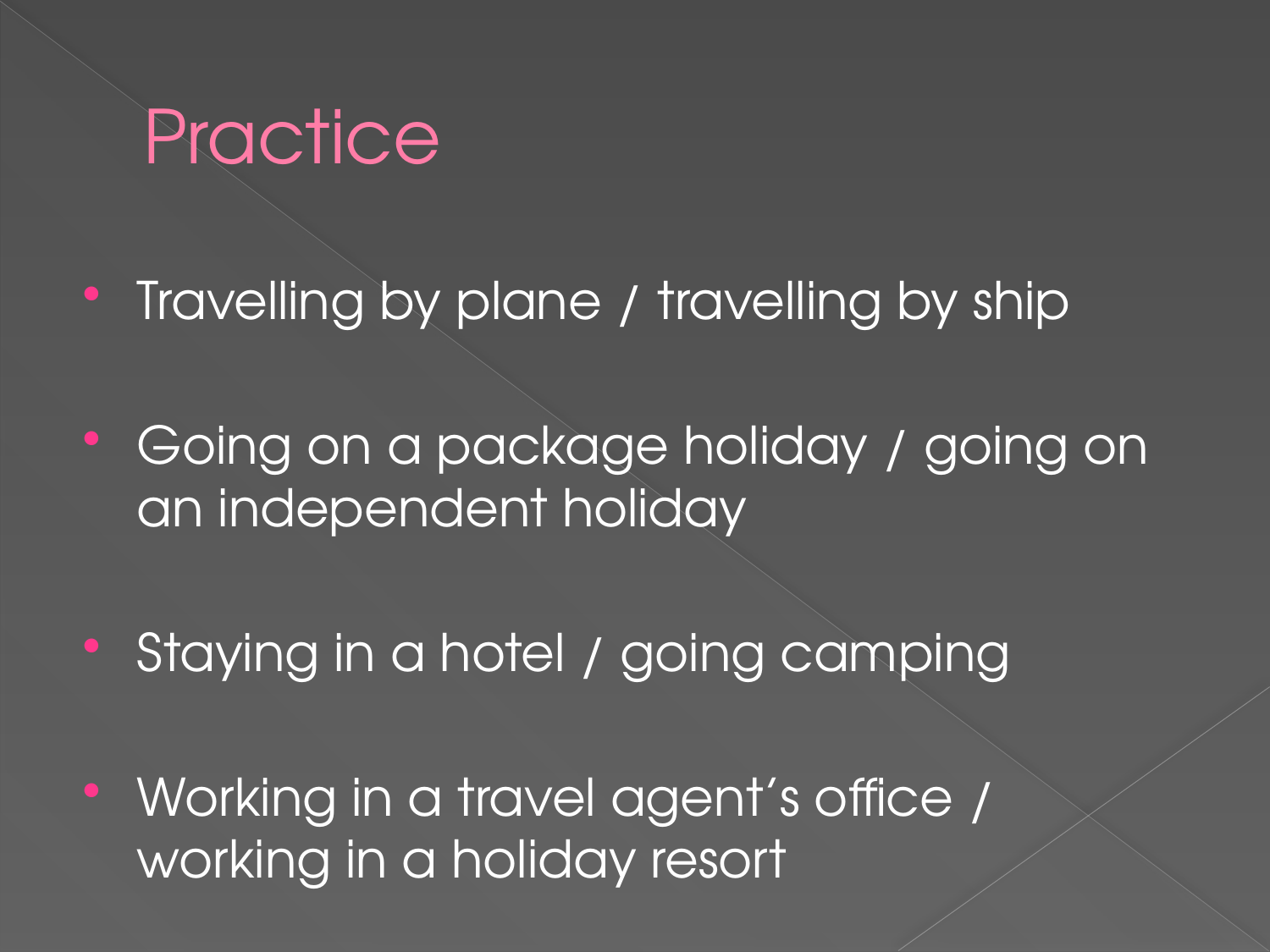

# Practice
Travelling by plane / travelling by ship

Going on a package holiday / going on an independent holiday

Staying in a hotel / going camping

Working in a travel agent’s office / working in a holiday resort